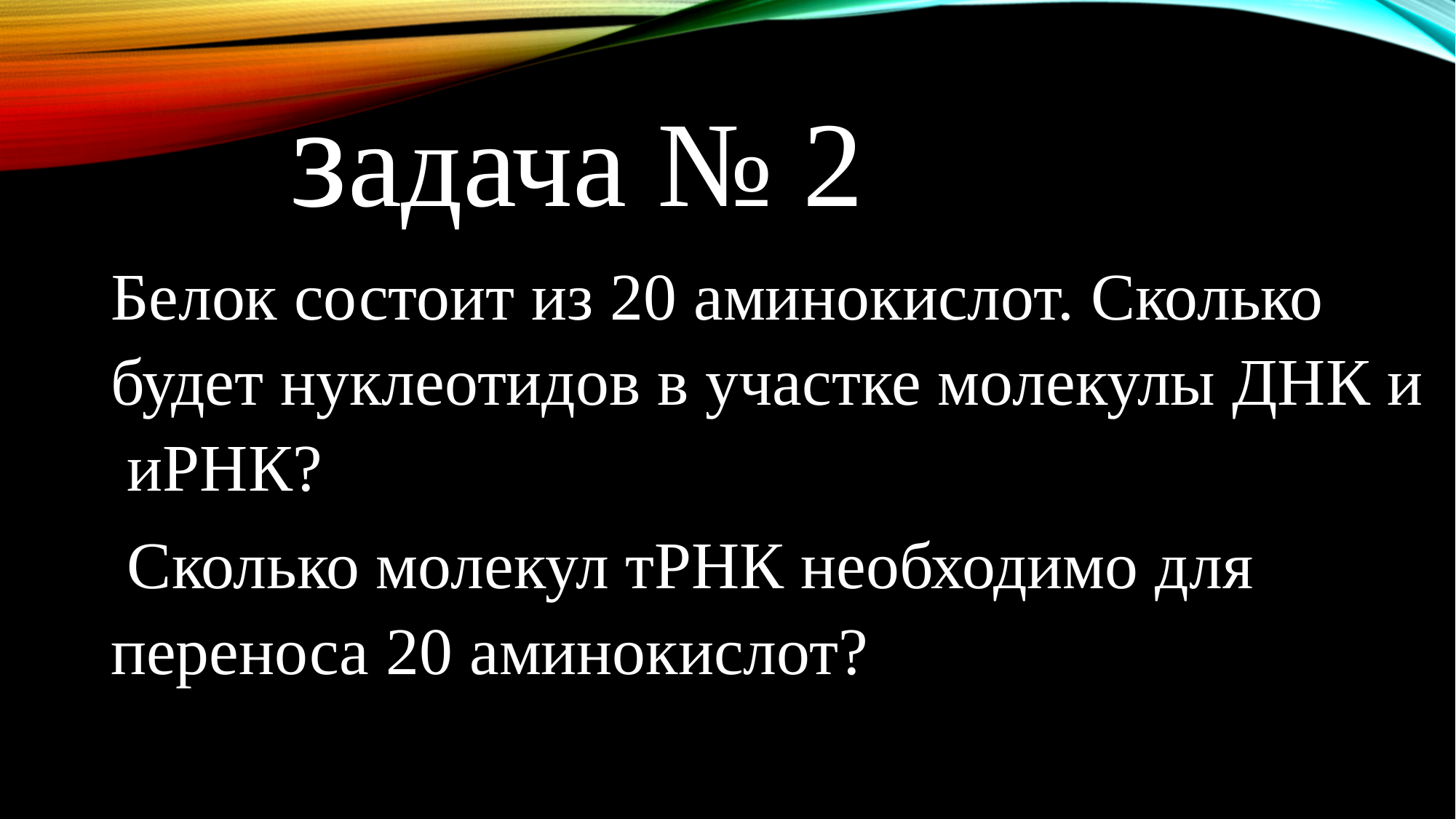

задача № 2
Белок состоит из 20 аминокислот. Сколько будет нуклеотидов в участке молекулы ДНК и  иРНК?
 Сколько молекул тРНК необходимо для переноса 20 аминокислот?